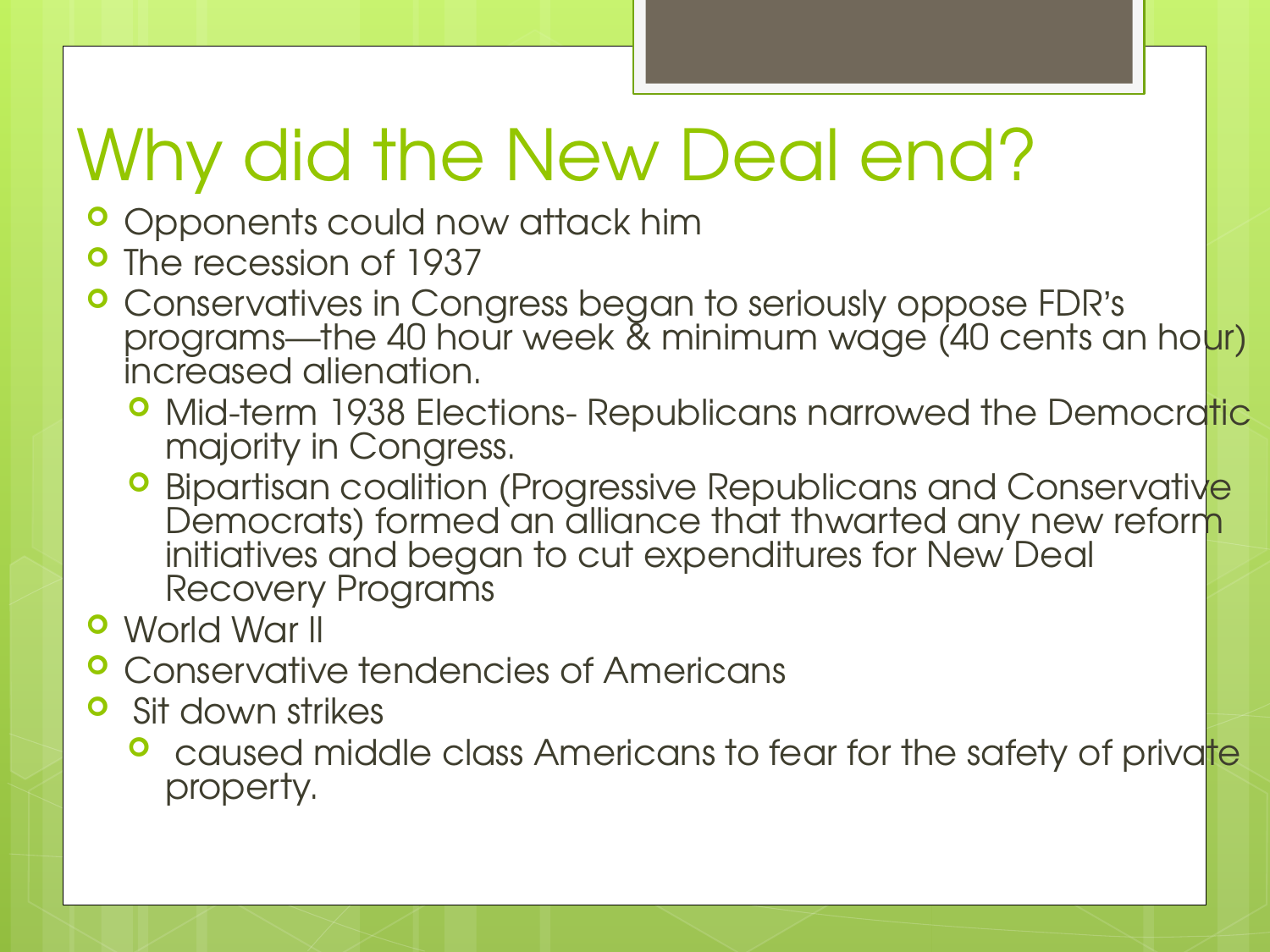

# Why did the New Deal end?
Opponents could now attack him
The recession of 1937
Conservatives in Congress began to seriously oppose FDR’s programs—the 40 hour week & minimum wage (40 cents an hour) increased alienation.
Mid-term 1938 Elections- Republicans narrowed the Democratic majority in Congress.
Bipartisan coalition (Progressive Republicans and Conservative Democrats) formed an alliance that thwarted any new reform initiatives and began to cut expenditures for New Deal Recovery Programs
World War II
Conservative tendencies of Americans
 Sit down strikes
 caused middle class Americans to fear for the safety of private property.